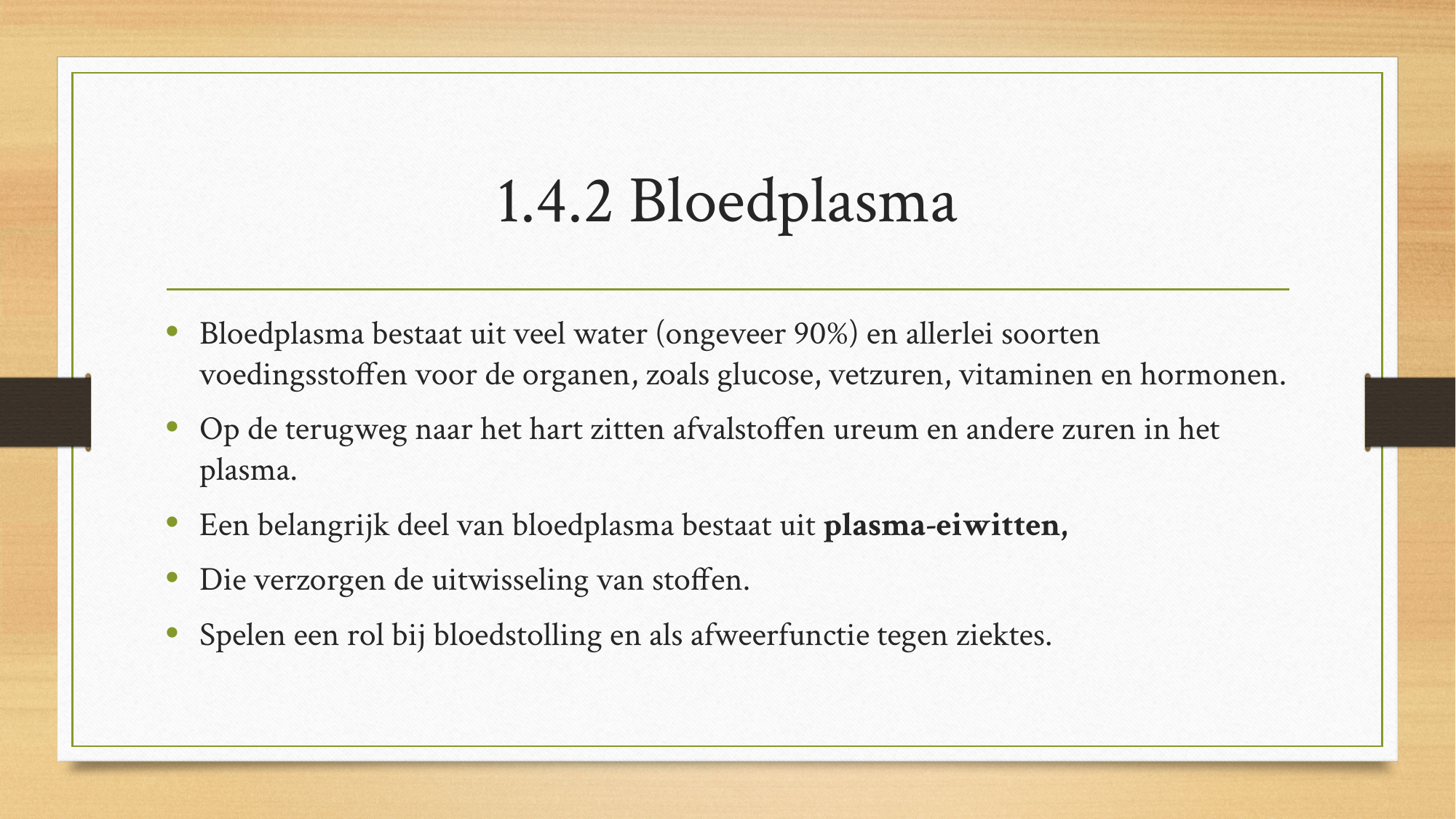

# 1.4.2 Bloedplasma
Bloedplasma bestaat uit veel water (ongeveer 90%) en allerlei soorten voedingsstoffen voor de organen, zoals glucose, vetzuren, vitaminen en hormonen.
Op de terugweg naar het hart zitten afvalstoffen ureum en andere zuren in het plasma.
Een belangrijk deel van bloedplasma bestaat uit plasma-eiwitten,
Die verzorgen de uitwisseling van stoffen.
Spelen een rol bij bloedstolling en als afweerfunctie tegen ziektes.